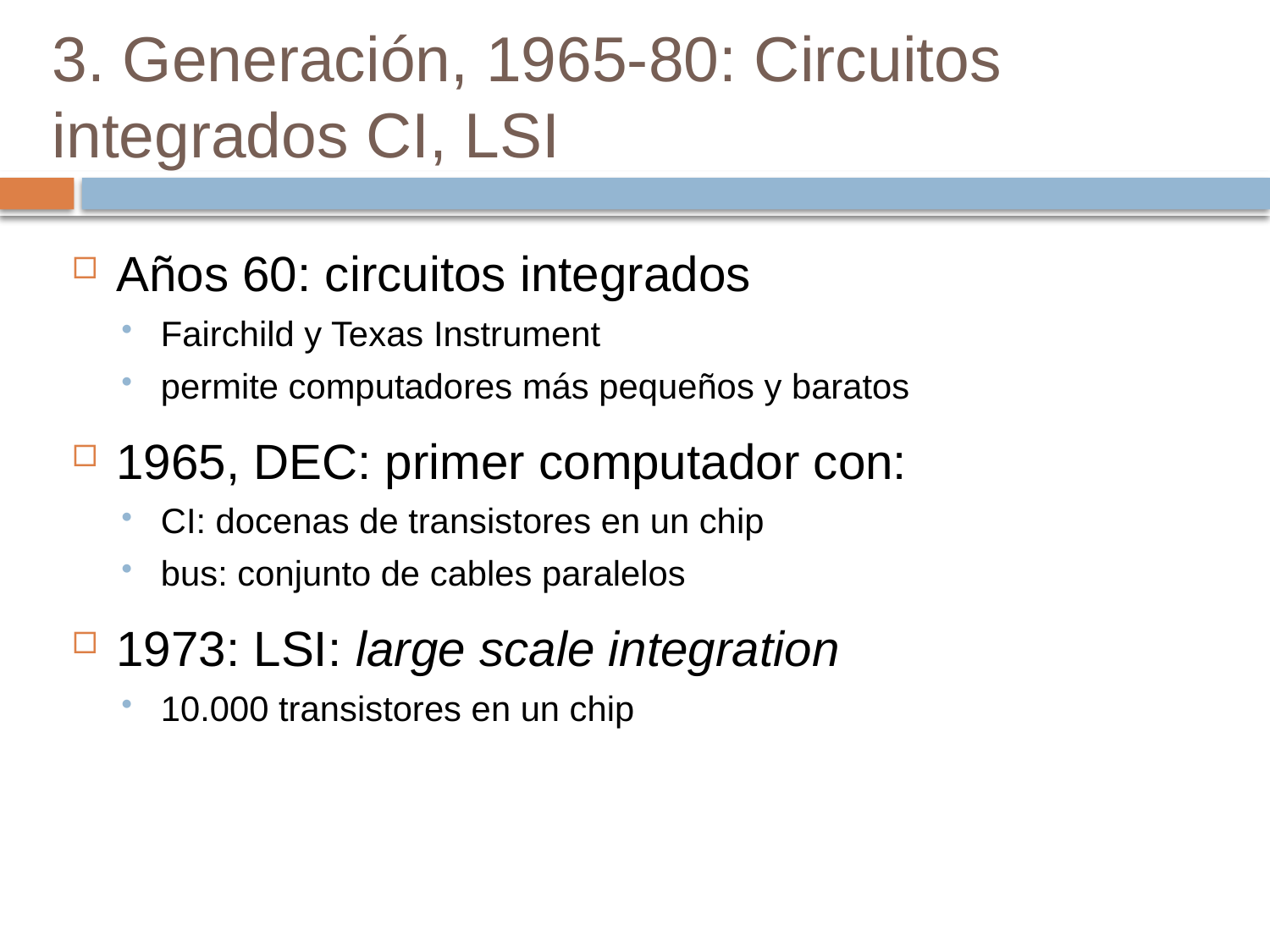

# 3. Generación, 1965-80: Circuitos integrados CI, LSI
Años 60: circuitos integrados
Fairchild y Texas Instrument
permite computadores más pequeños y baratos
1965, DEC: primer computador con:
CI: docenas de transistores en un chip
bus: conjunto de cables paralelos
1973: LSI: large scale integration
10.000 transistores en un chip